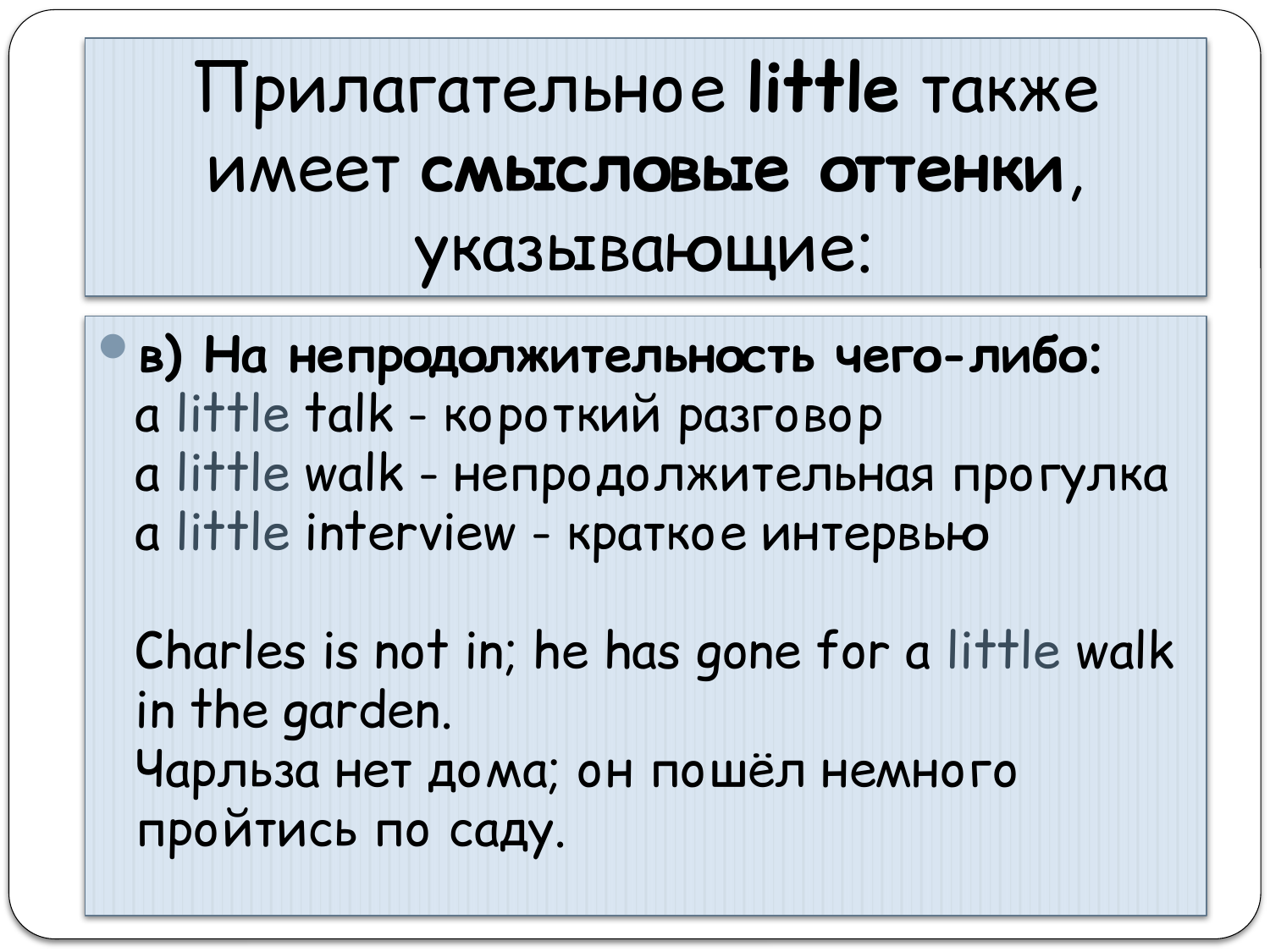

# Прилагательное little также имеет смысловые оттенки, указывающие:
в) На непродолжительность чего-либо:
a little talk - короткий разговор
a little walk - непродолжительная прогулка
a little interview - краткое интервью
Charles is not in; he has gone for a little walk in the garden.
Чарльза нет дома; он пошёл немного пройтись по саду.